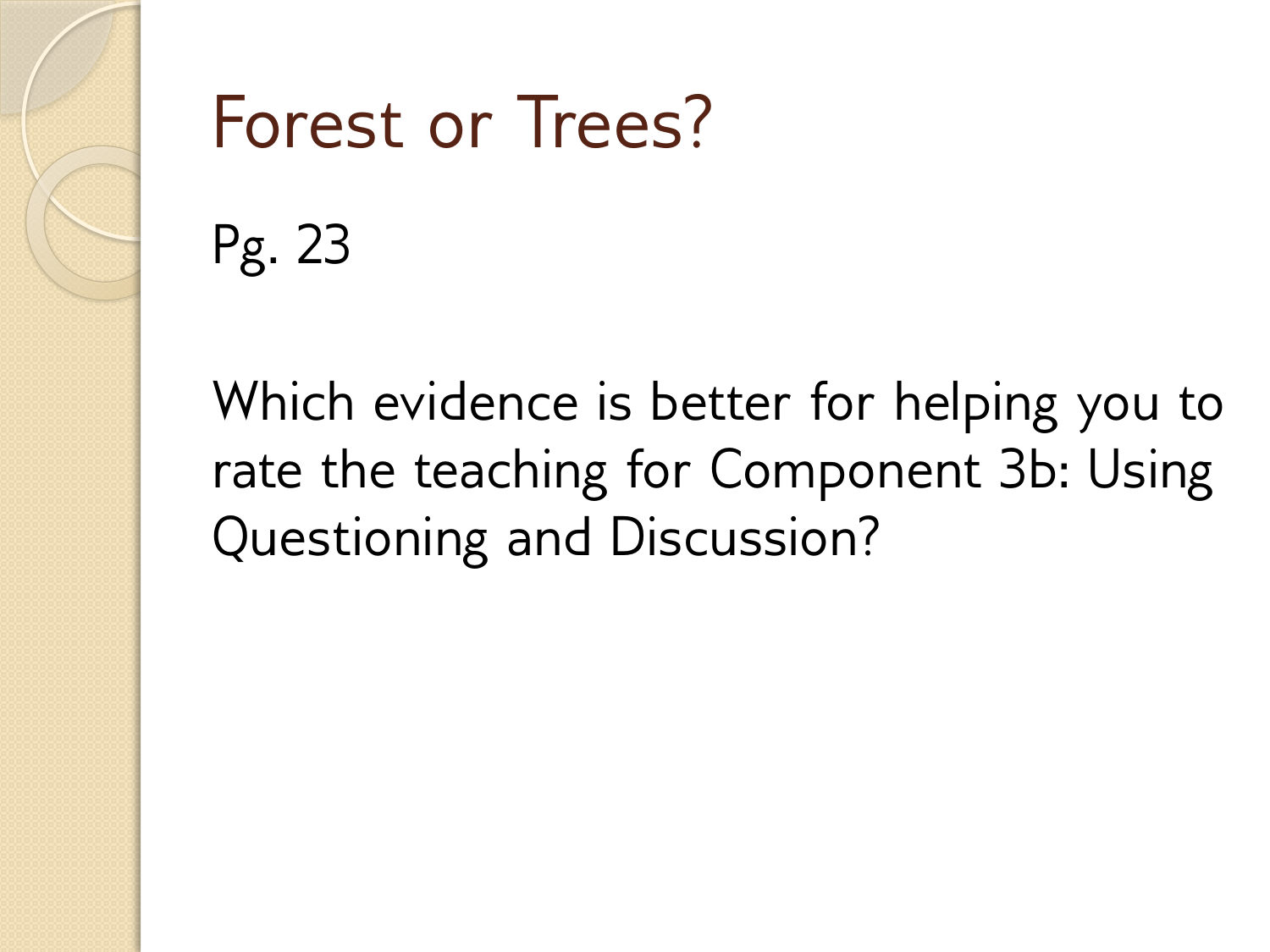

# Forest or Trees?
Pg. 23

Which evidence is better for helping you to rate the teaching for Component 3b: Using Questioning and Discussion?